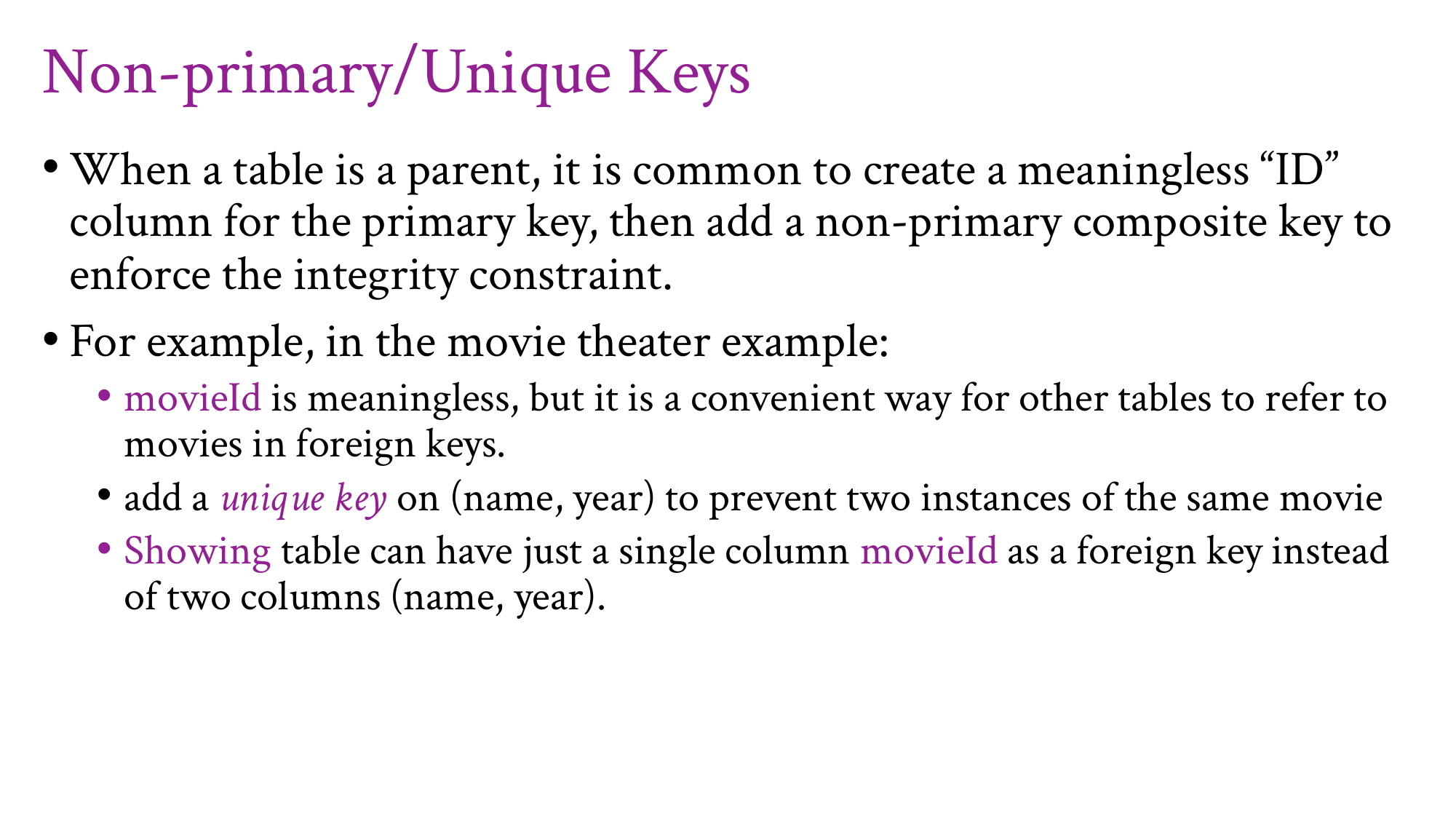

# Non-primary/Unique Keys
When a table is a parent, it is common to create a meaningless “ID” column for the primary key, then add a non-primary composite key to enforce the integrity constraint.
For example, in the movie theater example:
movieId is meaningless, but it is a convenient way for other tables to refer to movies in foreign keys.
add a unique key on (name, year) to prevent two instances of the same movie
Showing table can have just a single column movieId as a foreign key instead of two columns (name, year).